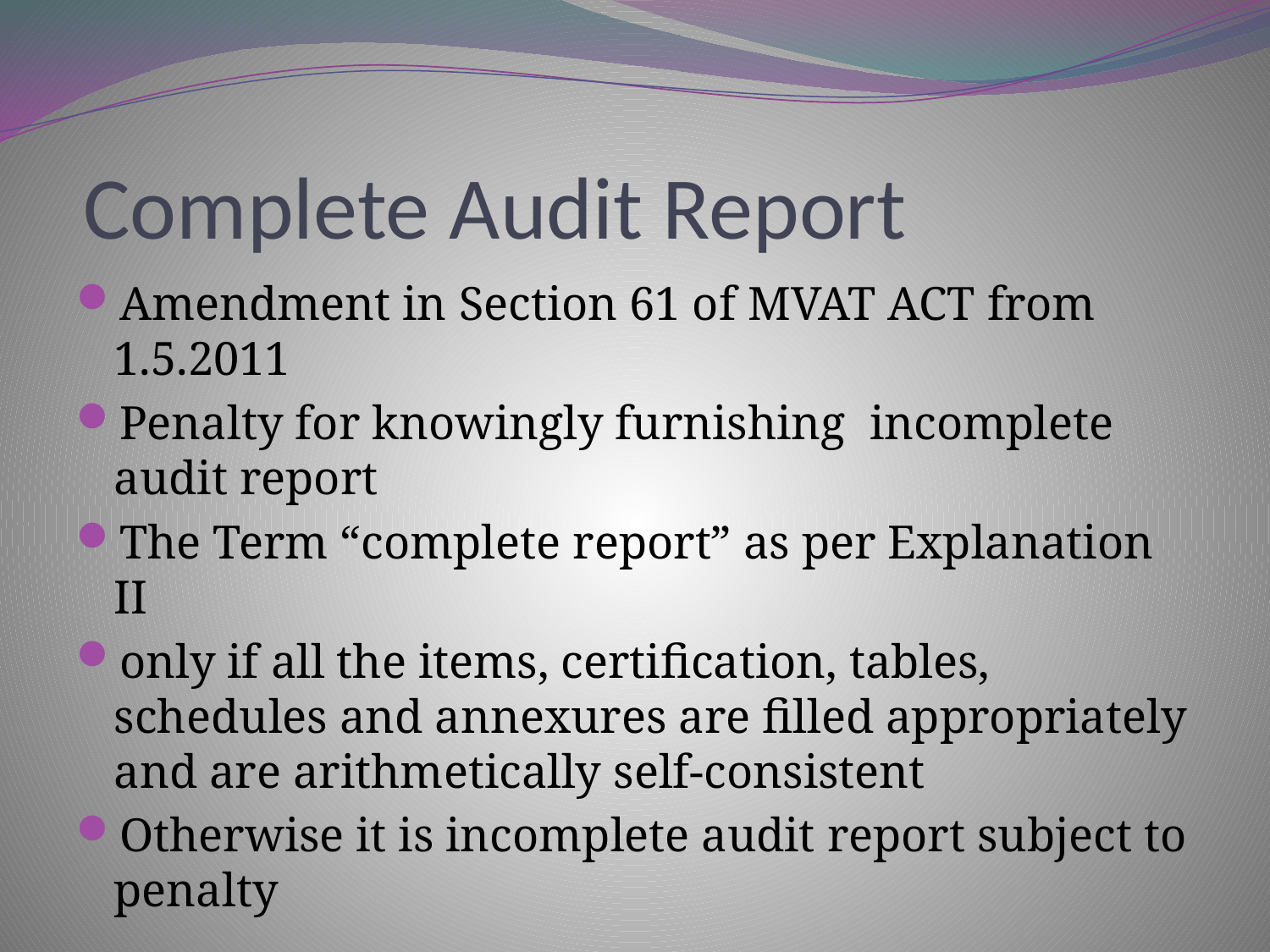

# Complete Audit Report
Amendment in Section 61 of MVAT ACT from 1.5.2011
Penalty for knowingly furnishing  incomplete audit report
The Term “complete report” as per Explanation II
only if all the items, certification, tables, schedules and annexures are filled appropriately and are arithmetically self-consistent
Otherwise it is incomplete audit report subject to penalty